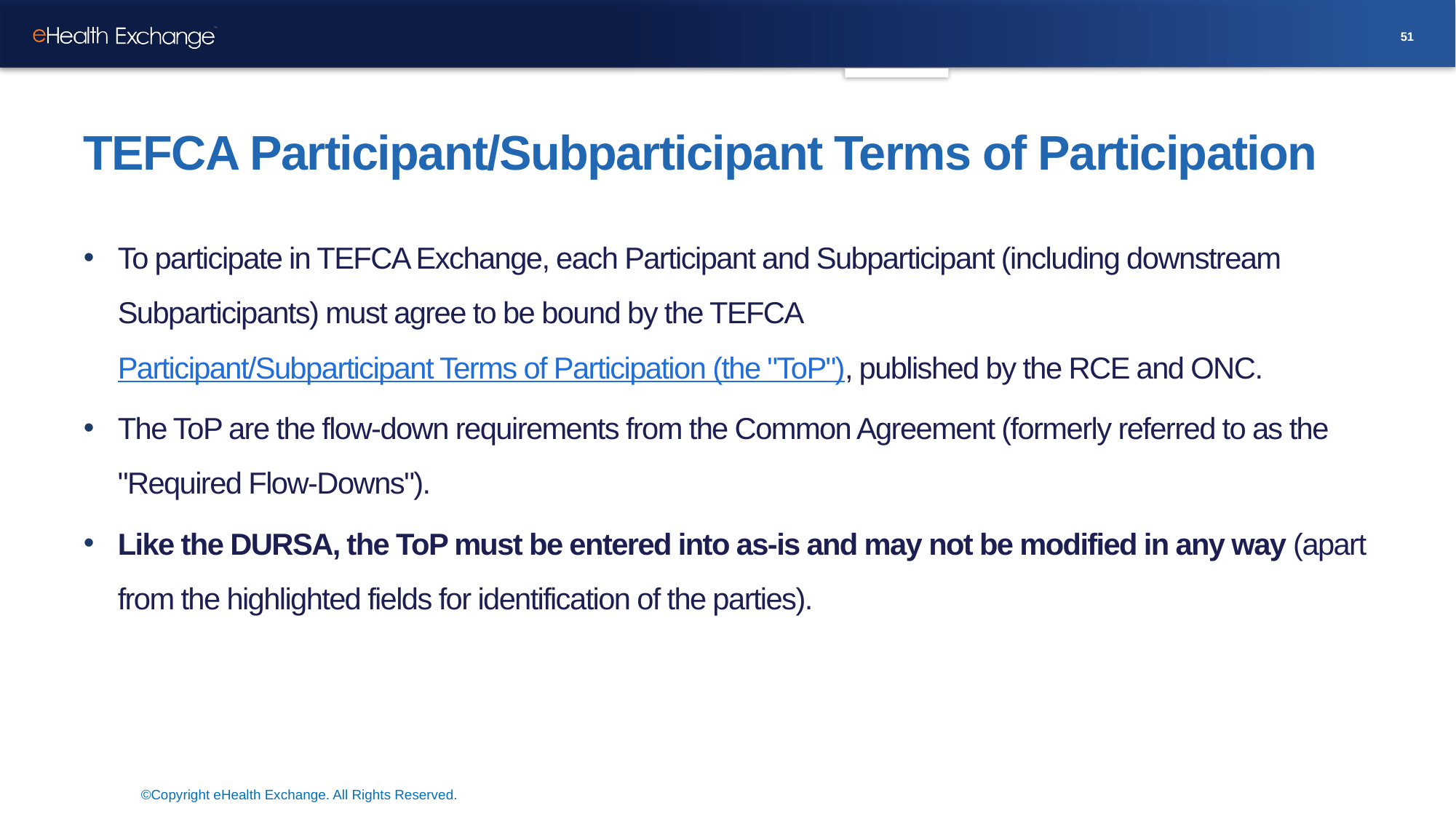

51
# TEFCA Participant/Subparticipant Terms of Participation
To participate in TEFCA Exchange, each Participant and Subparticipant (including downstream Subparticipants) must agree to be bound by the TEFCA Participant/Subparticipant Terms of Participation (the "ToP"), published by the RCE and ONC.
The ToP are the flow-down requirements from the Common Agreement (formerly referred to as the "Required Flow-Downs").
Like the DURSA, the ToP must be entered into as-is and may not be modified in any way (apart from the highlighted fields for identification of the parties).

©Copyright eHealth Exchange. All Rights Reserved.